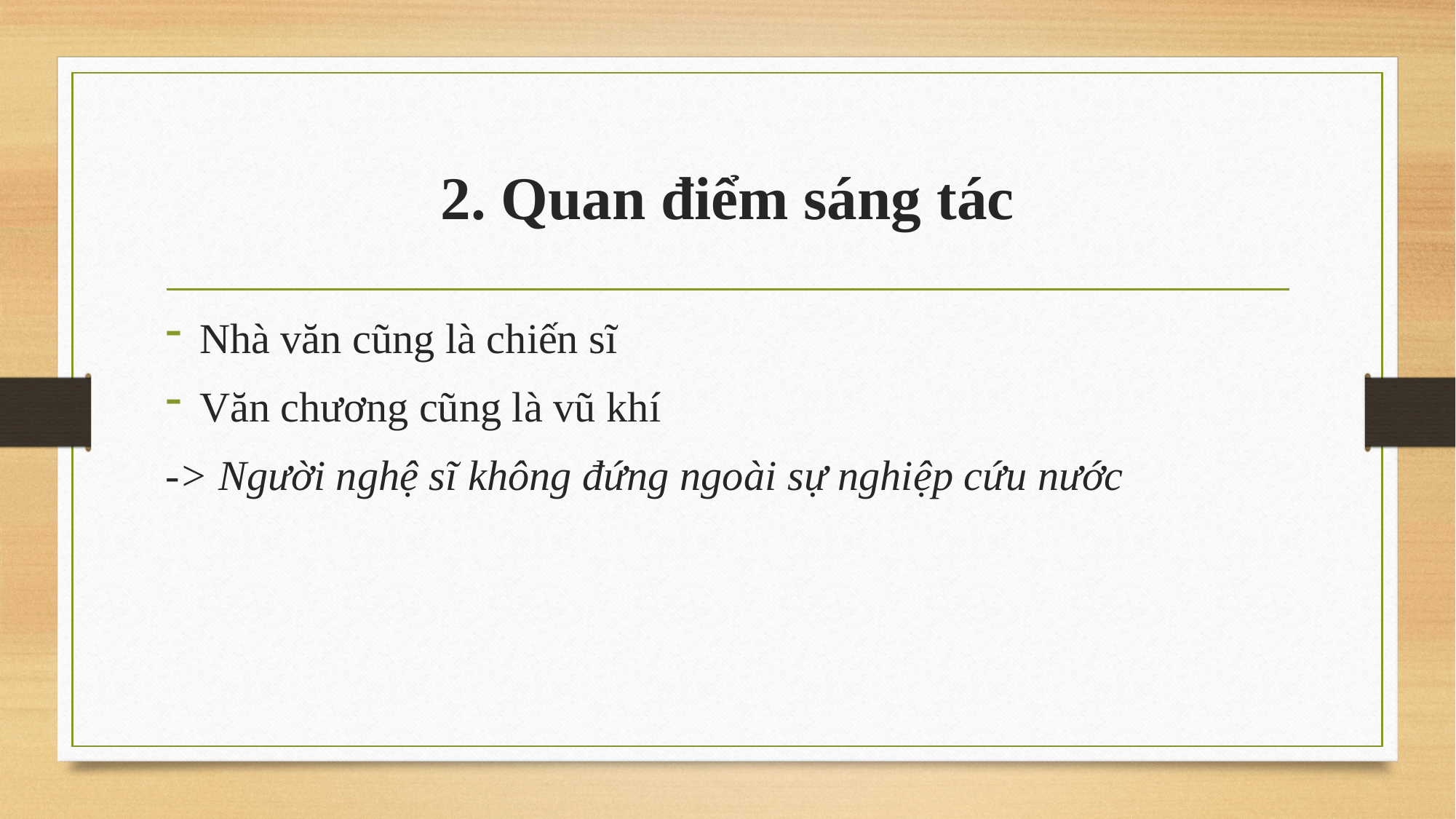

# 2. Quan điểm sáng tác
Nhà văn cũng là chiến sĩ
Văn chương cũng là vũ khí
-> Người nghệ sĩ không đứng ngoài sự nghiệp cứu nước